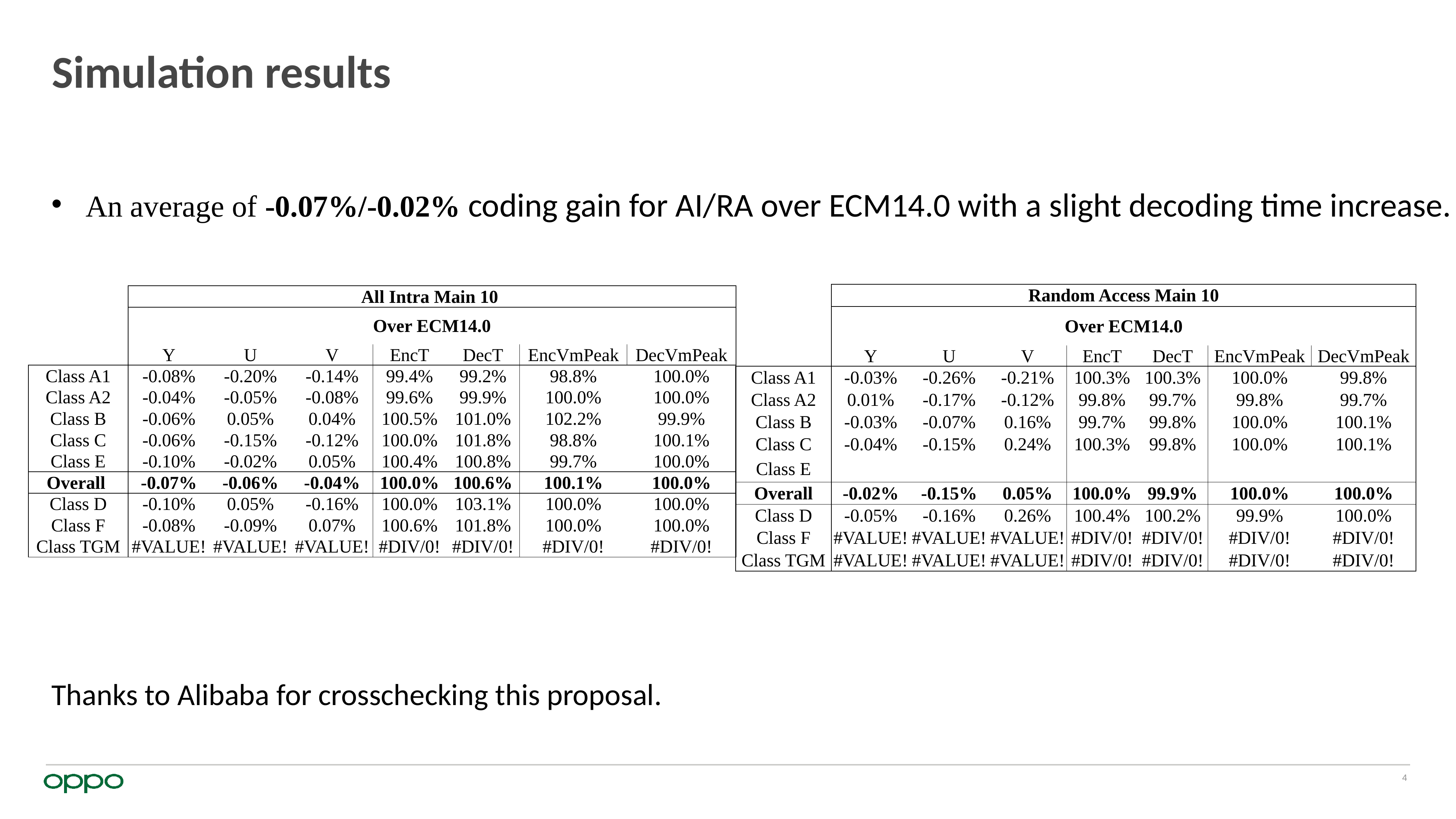

# Simulation results
An average of -0.07%/-0.02% coding gain for AI/RA over ECM14.0 with a slight decoding time increase.
|  | Random Access Main 10 |  |  |  |  |  |  |
| --- | --- | --- | --- | --- | --- | --- | --- |
|  | Over ECM14.0 |  |  |  |  |  |  |
|  | Y | U | V | EncT | DecT | EncVmPeak | DecVmPeak |
| Class A1 | -0.03% | -0.26% | -0.21% | 100.3% | 100.3% | 100.0% | 99.8% |
| Class A2 | 0.01% | -0.17% | -0.12% | 99.8% | 99.7% | 99.8% | 99.7% |
| Class B | -0.03% | -0.07% | 0.16% | 99.7% | 99.8% | 100.0% | 100.1% |
| Class C | -0.04% | -0.15% | 0.24% | 100.3% | 99.8% | 100.0% | 100.1% |
| Class E |  |  |  |  |  |  |  |
| Overall | -0.02% | -0.15% | 0.05% | 100.0% | 99.9% | 100.0% | 100.0% |
| Class D | -0.05% | -0.16% | 0.26% | 100.4% | 100.2% | 99.9% | 100.0% |
| Class F | #VALUE! | #VALUE! | #VALUE! | #DIV/0! | #DIV/0! | #DIV/0! | #DIV/0! |
| Class TGM | #VALUE! | #VALUE! | #VALUE! | #DIV/0! | #DIV/0! | #DIV/0! | #DIV/0! |
|  | All Intra Main 10 |  |  |  |  |  |  |
| --- | --- | --- | --- | --- | --- | --- | --- |
|  | Over ECM14.0 |  |  |  |  |  |  |
|  | Y | U | V | EncT | DecT | EncVmPeak | DecVmPeak |
| Class A1 | -0.08% | -0.20% | -0.14% | 99.4% | 99.2% | 98.8% | 100.0% |
| Class A2 | -0.04% | -0.05% | -0.08% | 99.6% | 99.9% | 100.0% | 100.0% |
| Class B | -0.06% | 0.05% | 0.04% | 100.5% | 101.0% | 102.2% | 99.9% |
| Class C | -0.06% | -0.15% | -0.12% | 100.0% | 101.8% | 98.8% | 100.1% |
| Class E | -0.10% | -0.02% | 0.05% | 100.4% | 100.8% | 99.7% | 100.0% |
| Overall | -0.07% | -0.06% | -0.04% | 100.0% | 100.6% | 100.1% | 100.0% |
| Class D | -0.10% | 0.05% | -0.16% | 100.0% | 103.1% | 100.0% | 100.0% |
| Class F | -0.08% | -0.09% | 0.07% | 100.6% | 101.8% | 100.0% | 100.0% |
| Class TGM | #VALUE! | #VALUE! | #VALUE! | #DIV/0! | #DIV/0! | #DIV/0! | #DIV/0! |
Thanks to Alibaba for crosschecking this proposal.